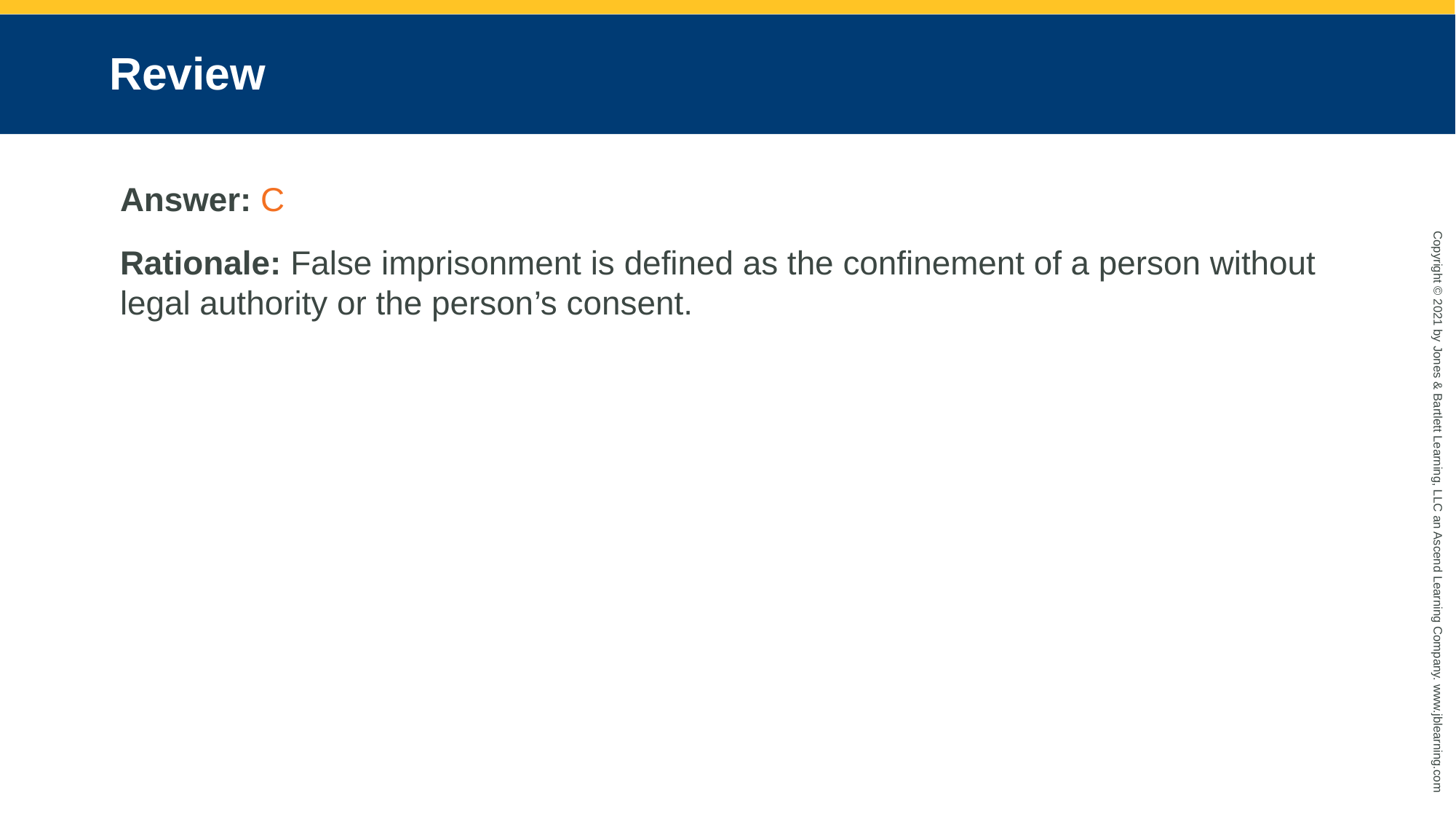

# Review
Answer: C
Rationale: False imprisonment is defined as the confinement of a person without legal authority or the person’s consent.